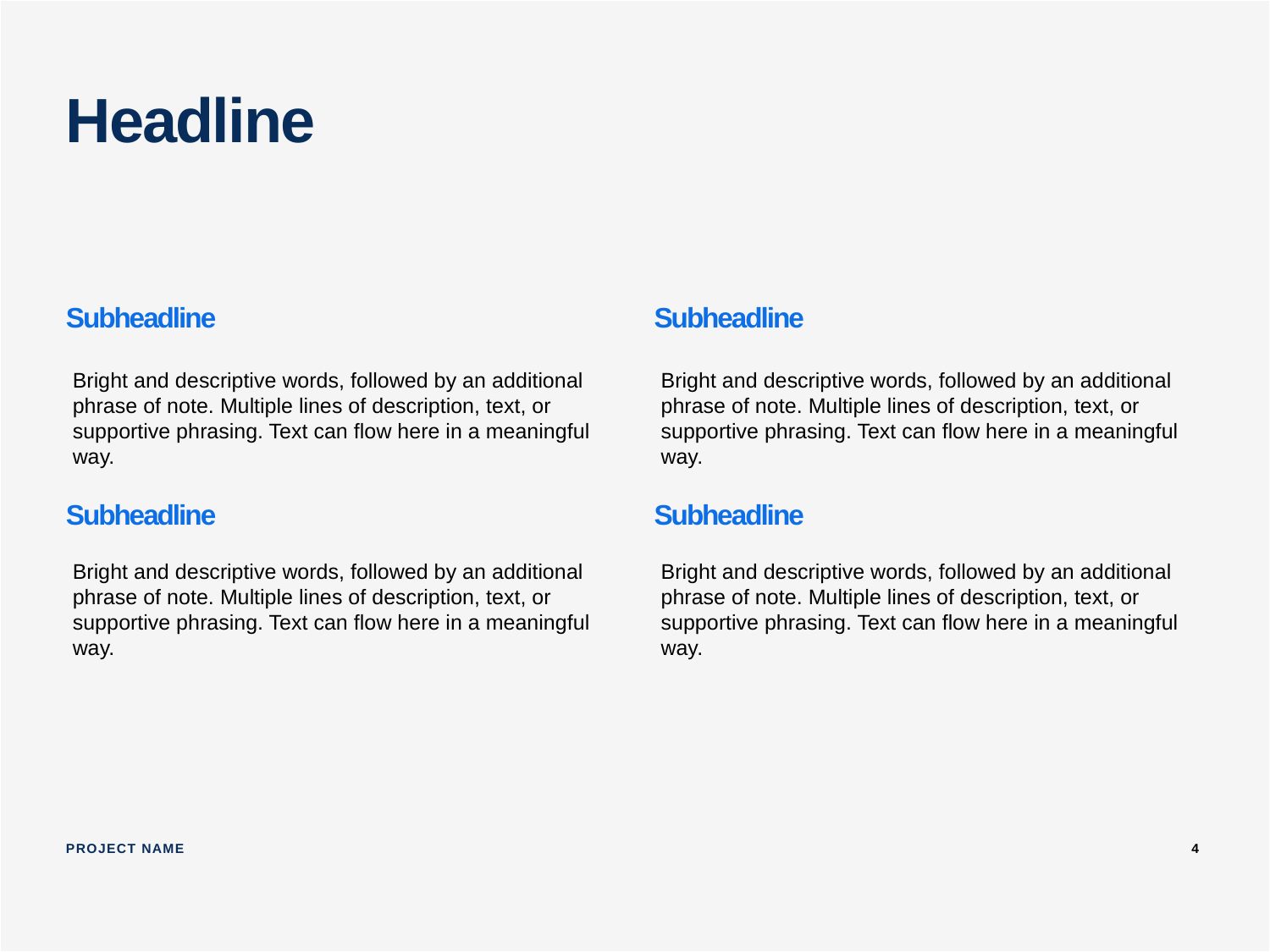

Headline
Subheadline
Subheadline
Bright and descriptive words, followed by an additional phrase of note. Multiple lines of description, text, or supportive phrasing. Text can flow here in a meaningful way.

Bright and descriptive words, followed by an additional phrase of note. Multiple lines of description, text, or supportive phrasing. Text can flow here in a meaningful way.

Subheadline
Subheadline
Bright and descriptive words, followed by an additional phrase of note. Multiple lines of description, text, or supportive phrasing. Text can flow here in a meaningful way.

Bright and descriptive words, followed by an additional phrase of note. Multiple lines of description, text, or supportive phrasing. Text can flow here in a meaningful way.

PROJECT NAME
4